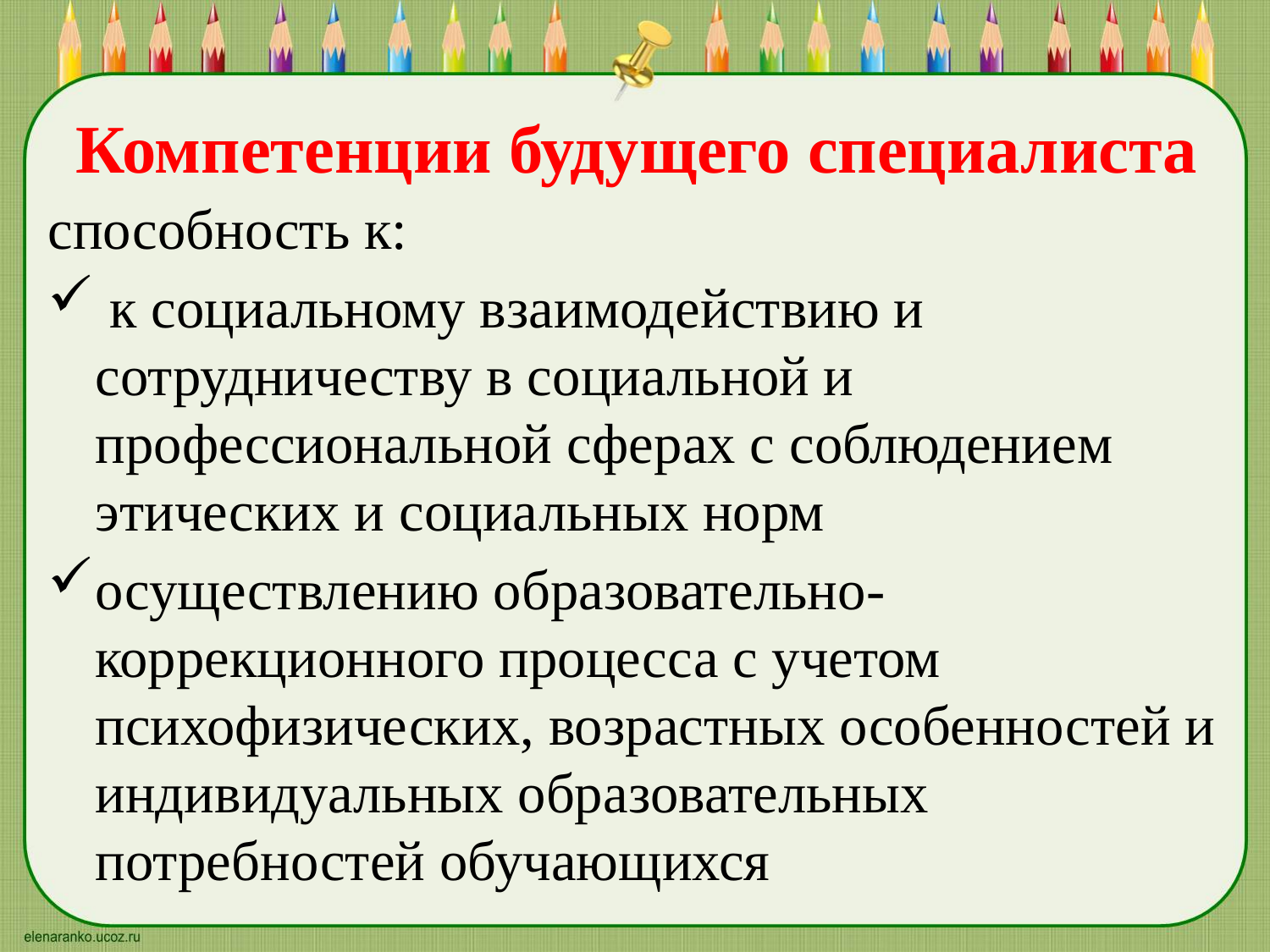

# Компетенции будущего специалиста
способность к:
 к социальному взаимодействию и сотрудничеству в социальной и профессиональной сферах с соблюдением этических и социальных норм
осуществлению образовательно-коррекционного процесса с учетом психофизических, возрастных особенностей и индивидуальных образовательных потребностей обучающихся